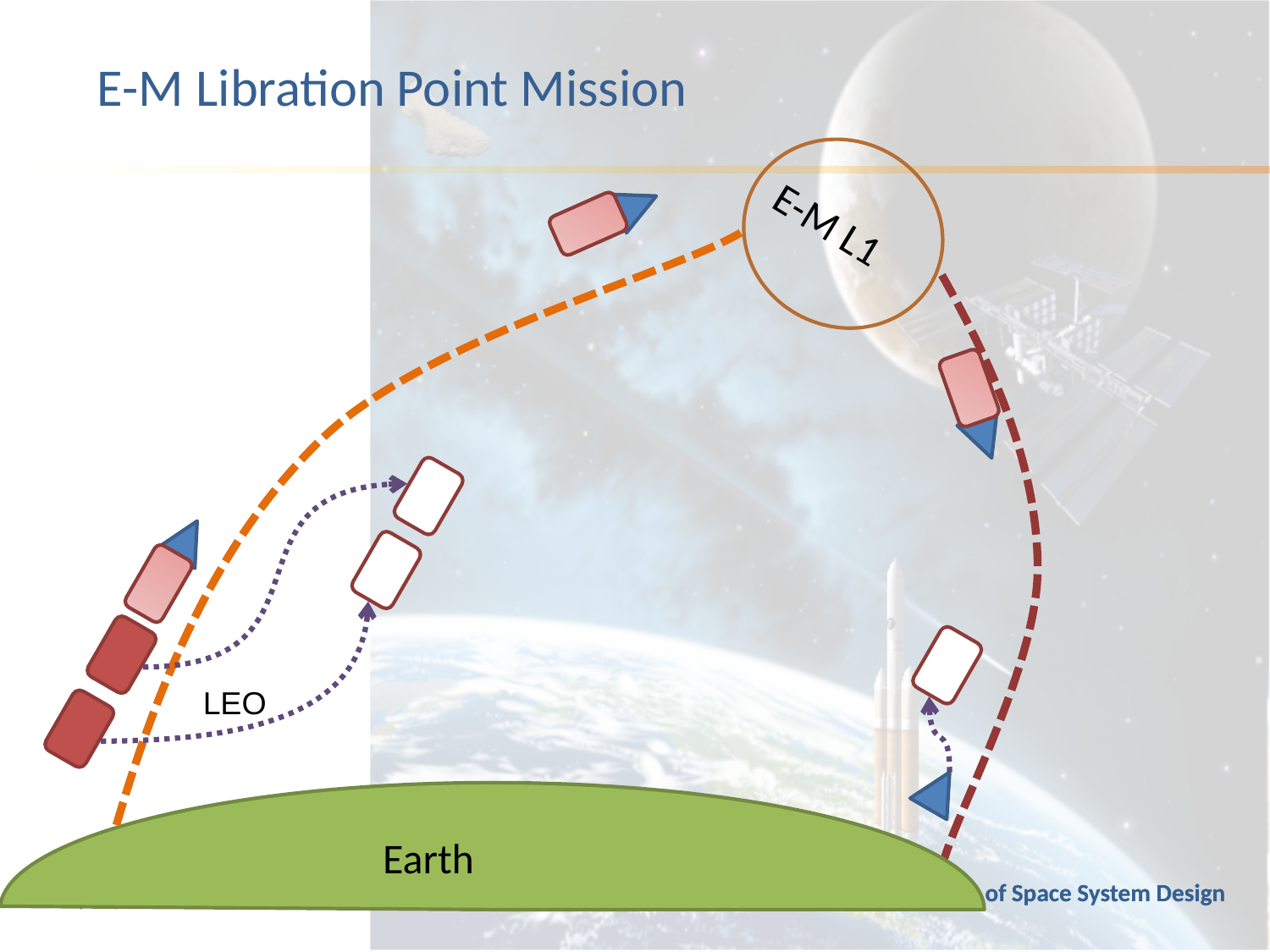

# E-M Libration Point Mission

E-M L1

LEO

Earth